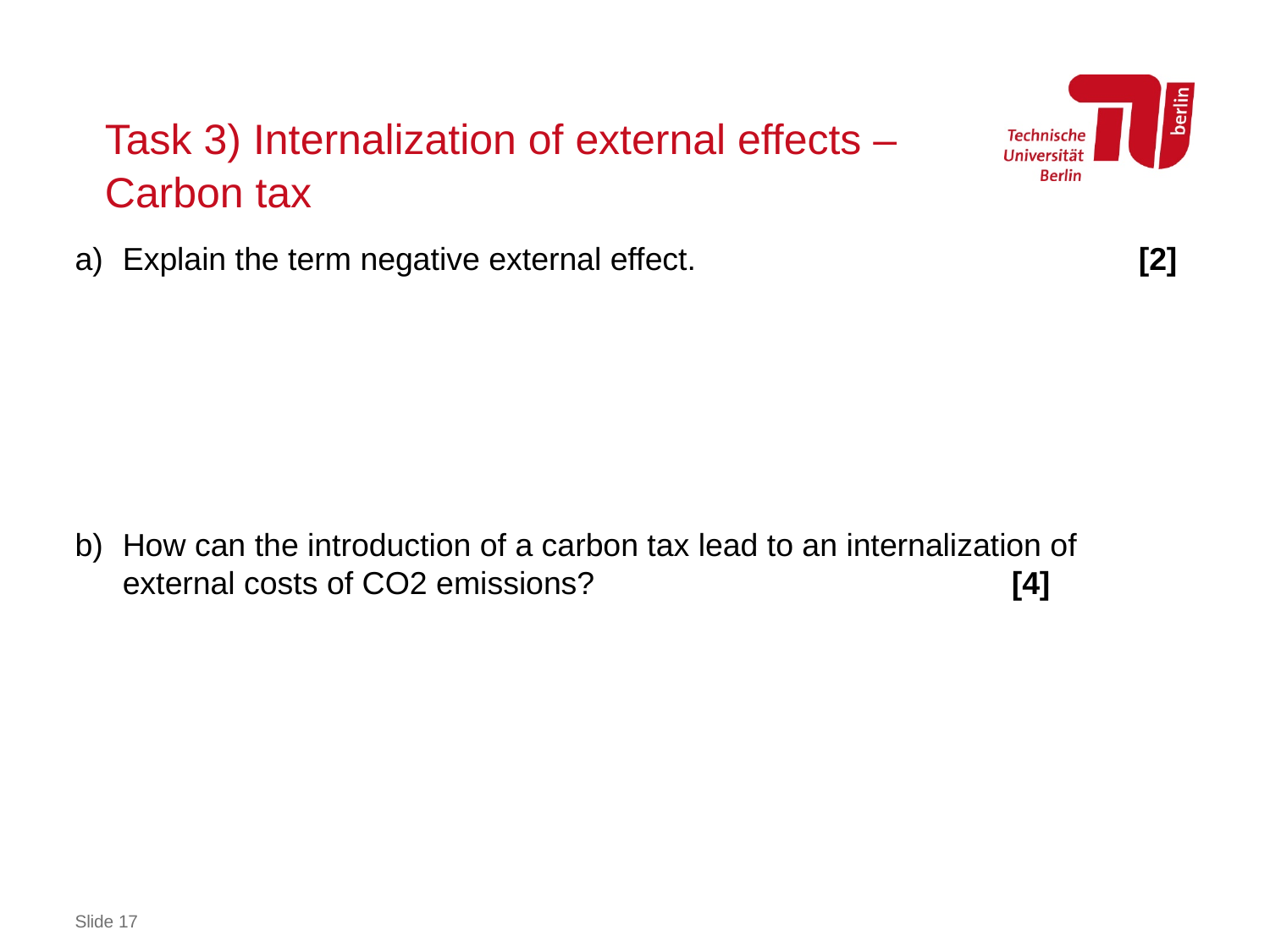

# Task 3) Internalization of external effects – Carbon tax
Explain the term negative external effect.				[2]

How can the introduction of a carbon tax lead to an internalization of external costs of CO2 emissions?				[4]

Slide 17